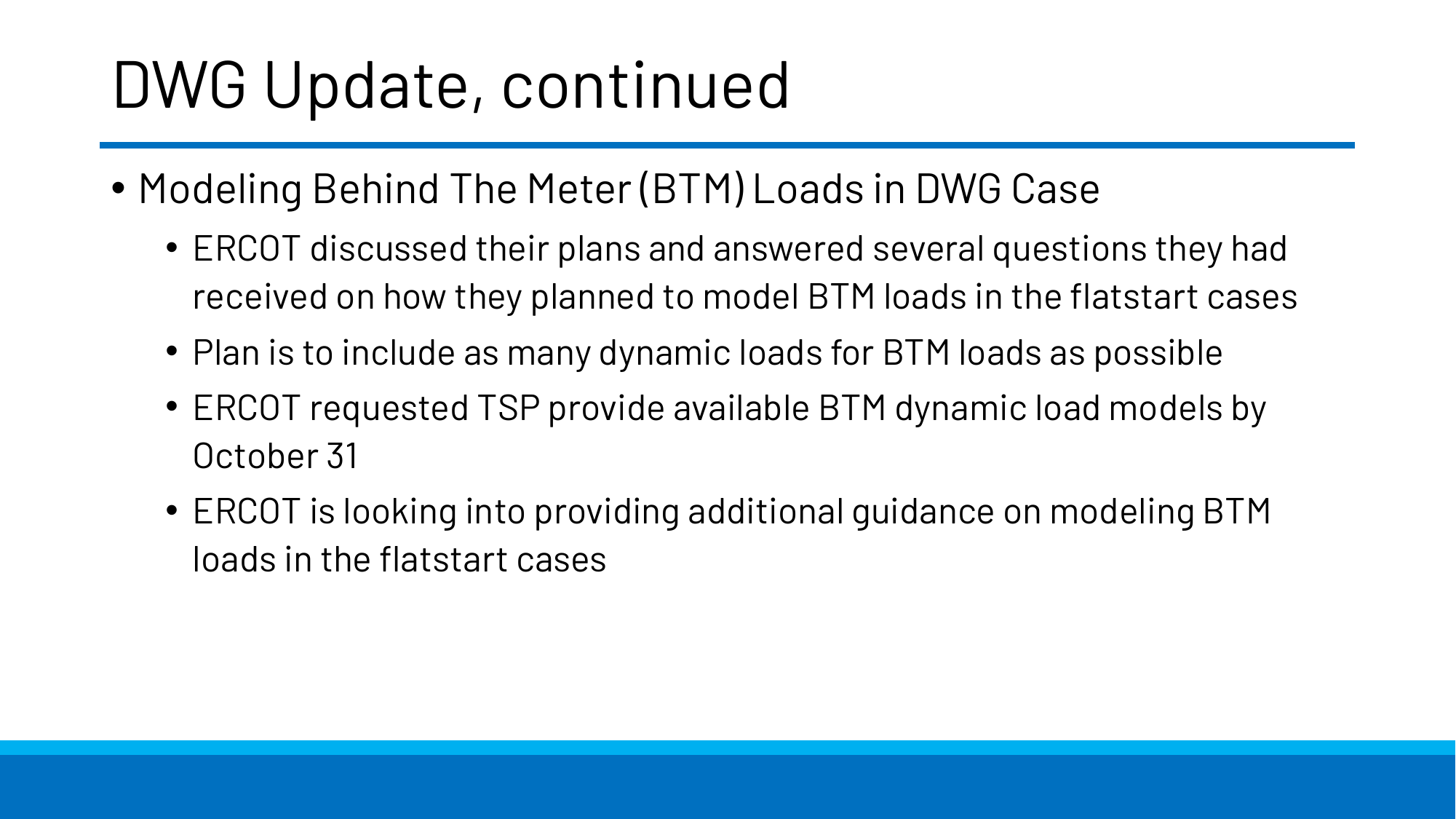

# DWG Update, continued
Modeling Behind The Meter (BTM) Loads in DWG Case
ERCOT discussed their plans and answered several questions they had received on how they planned to model BTM loads in the flatstart cases
Plan is to include as many dynamic loads for BTM loads as possible
ERCOT requested TSP provide available BTM dynamic load models by October 31
ERCOT is looking into providing additional guidance on modeling BTM loads in the flatstart cases